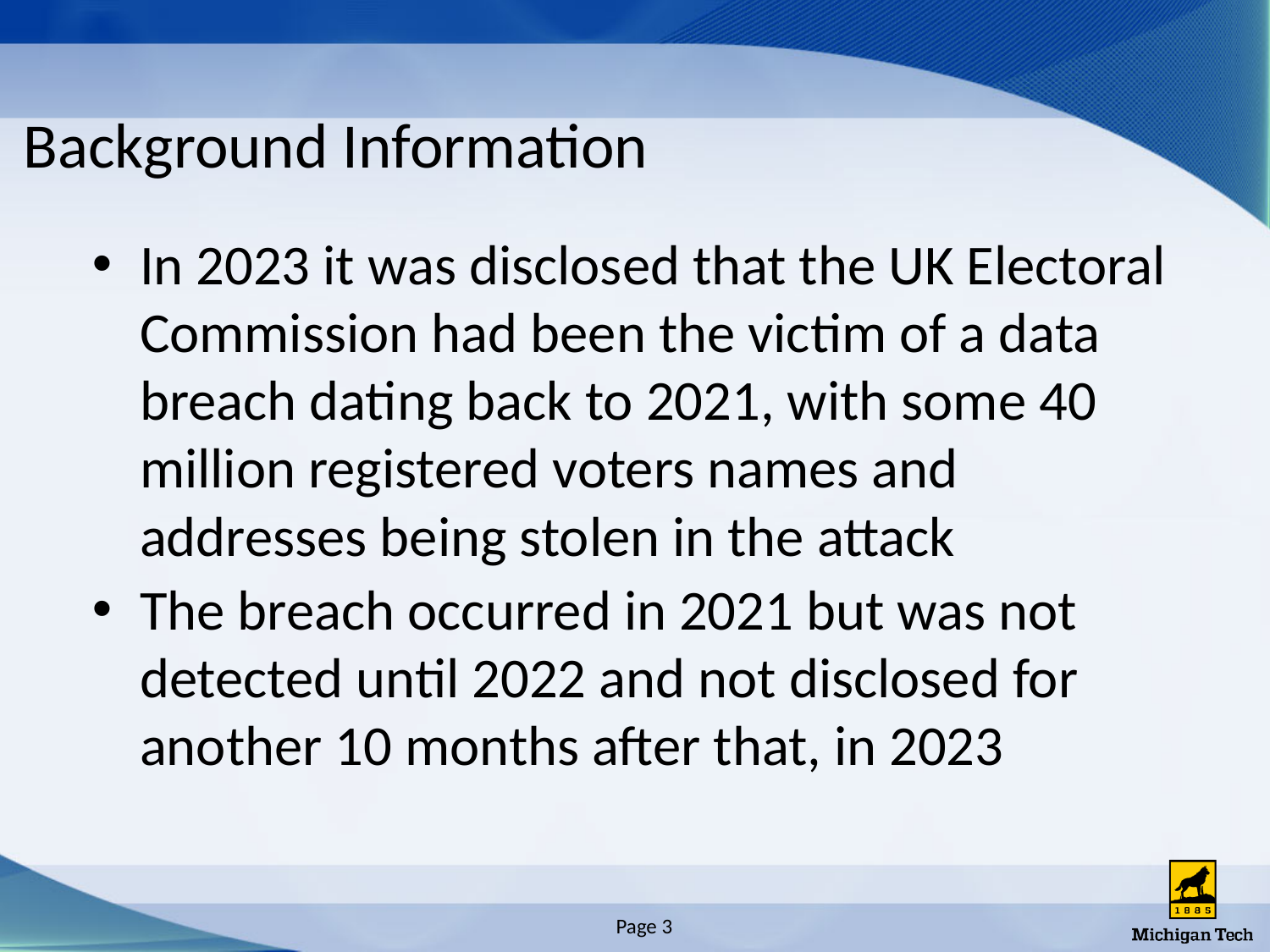

# Background Information
In 2023 it was disclosed that the UK Electoral Commission had been the victim of a data breach dating back to 2021, with some 40 million registered voters names and addresses being stolen in the attack
The breach occurred in 2021 but was not detected until 2022 and not disclosed for another 10 months after that, in 2023